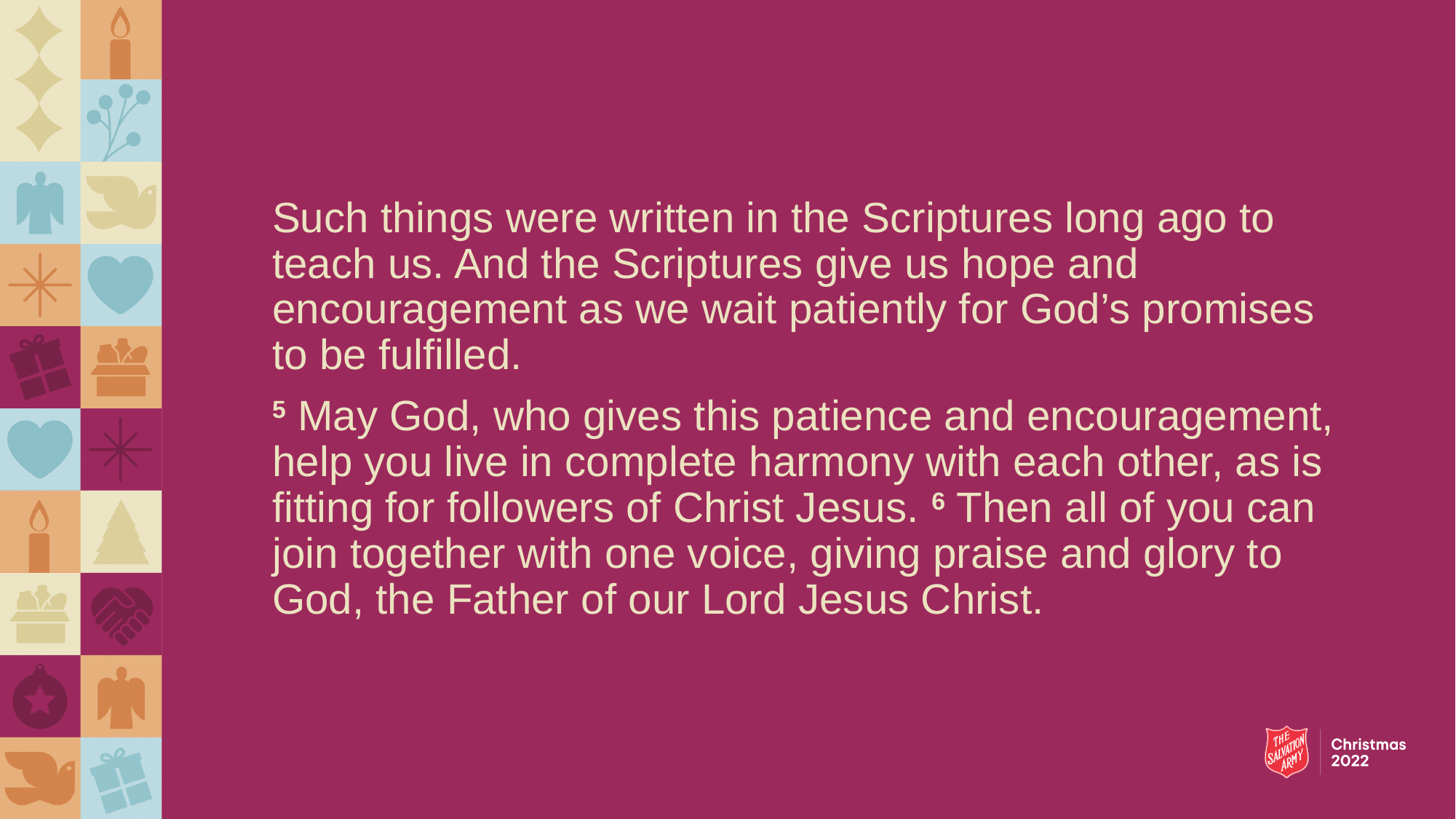

Such things were written in the Scriptures long ago to teach us. And the Scriptures give us hope and encouragement as we wait patiently for God’s promises to be fulfilled.
5 May God, who gives this patience and encouragement, help you live in complete harmony with each other, as is fitting for followers of Christ Jesus. 6 Then all of you can join together with one voice, giving praise and glory to God, the Father of our Lord Jesus Christ.